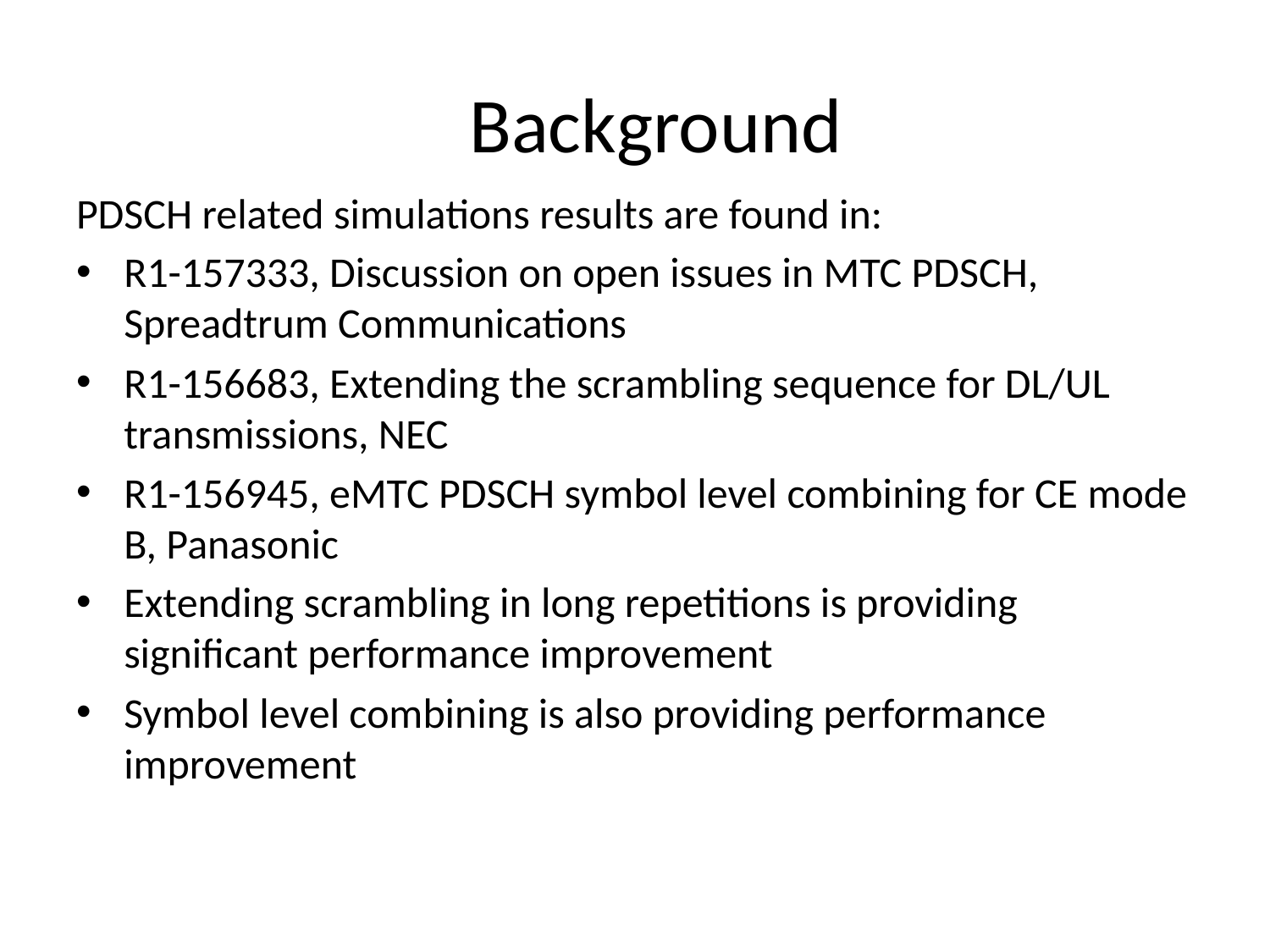

# Background
PDSCH related simulations results are found in:
R1-157333, Discussion on open issues in MTC PDSCH, Spreadtrum Communications
R1-156683, Extending the scrambling sequence for DL/UL transmissions, NEC
R1-156945, eMTC PDSCH symbol level combining for CE mode B, Panasonic
Extending scrambling in long repetitions is providing significant performance improvement
Symbol level combining is also providing performance improvement